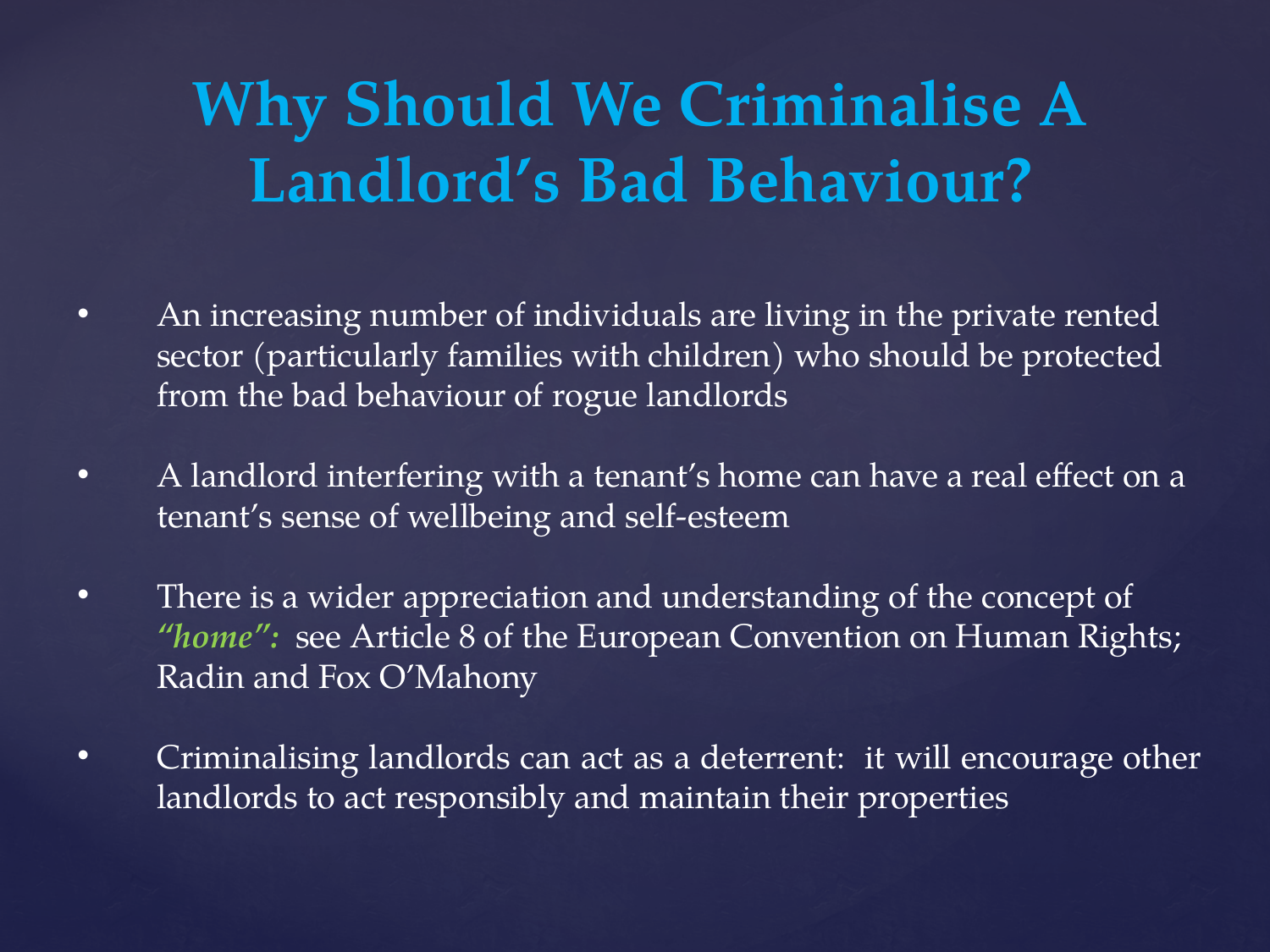

Why Should We Criminalise A Landlord’s Bad Behaviour?

An increasing number of individuals are living in the private rented sector (particularly families with children) who should be protected from the bad behaviour of rogue landlords

A landlord interfering with a tenant’s home can have a real effect on a tenant’s sense of wellbeing and self-esteem

There is a wider appreciation and understanding of the concept of “home”:  see Article 8 of the European Convention on Human Rights; Radin and Fox O’Mahony

Criminalising landlords can act as a deterrent:  it will encourage other landlords to act responsibly and maintain their properties